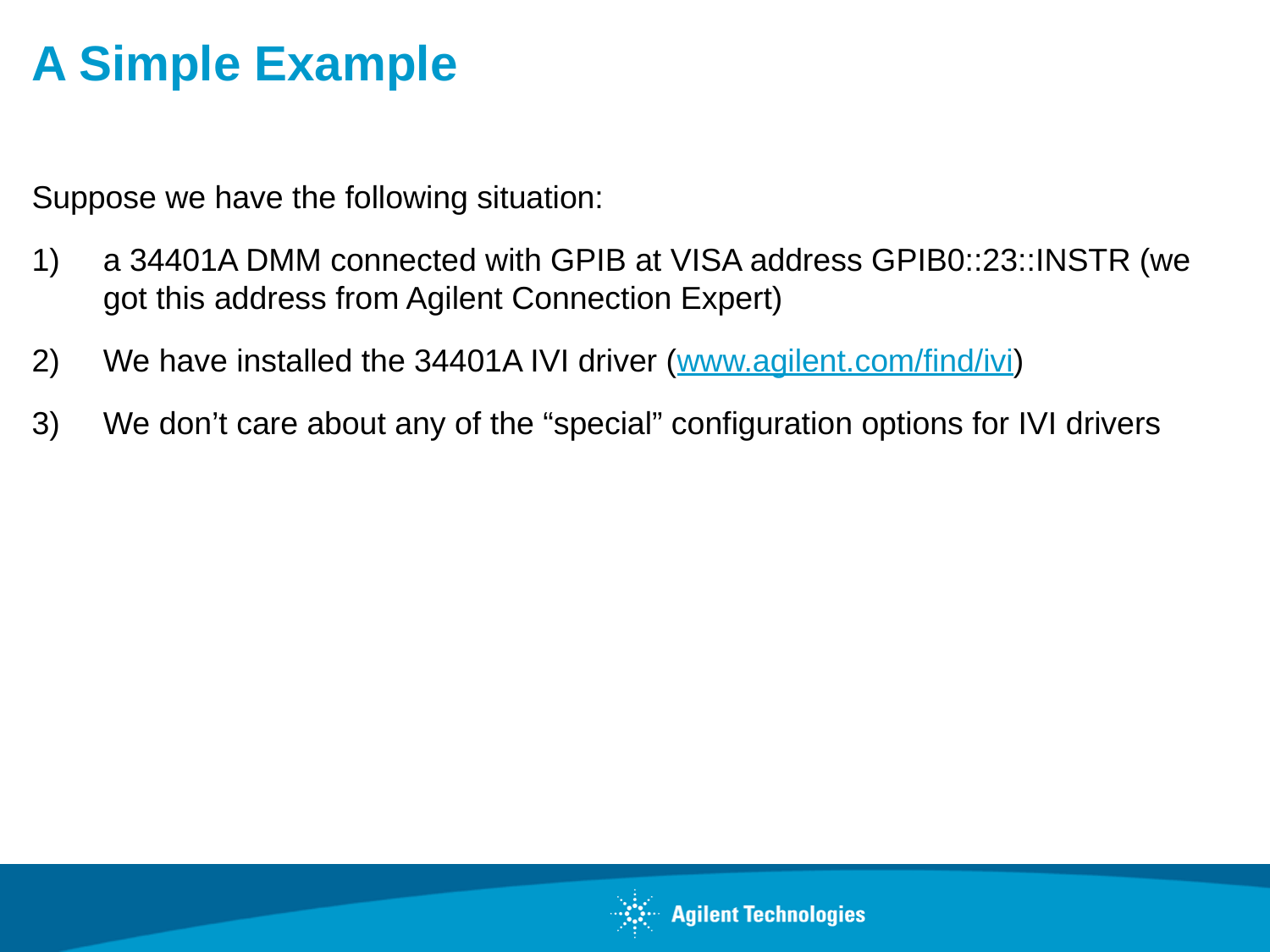

# A Simple Example
Suppose we have the following situation:
a 34401A DMM connected with GPIB at VISA address GPIB0::23::INSTR (we got this address from Agilent Connection Expert)
We have installed the 34401A IVI driver (www.agilent.com/find/ivi)
We don’t care about any of the “special” configuration options for IVI drivers